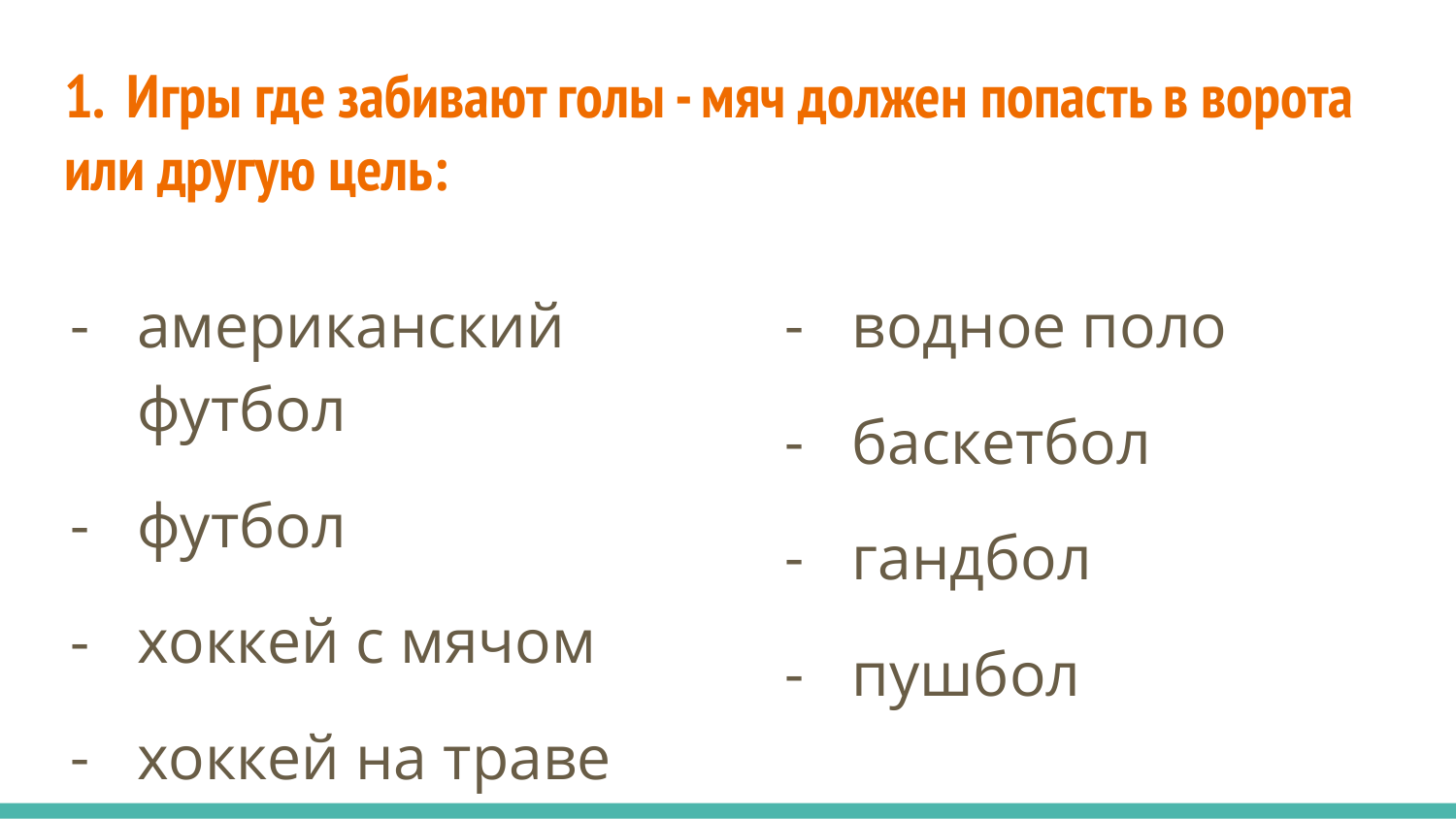

# 1.  Игры где забивают голы - мяч должен попасть в ворота или другую цель:

американский футбол
футбол
хоккей с мячом
хоккей на траве
поло

водное поло
баскетбол
гандбол
пушбол